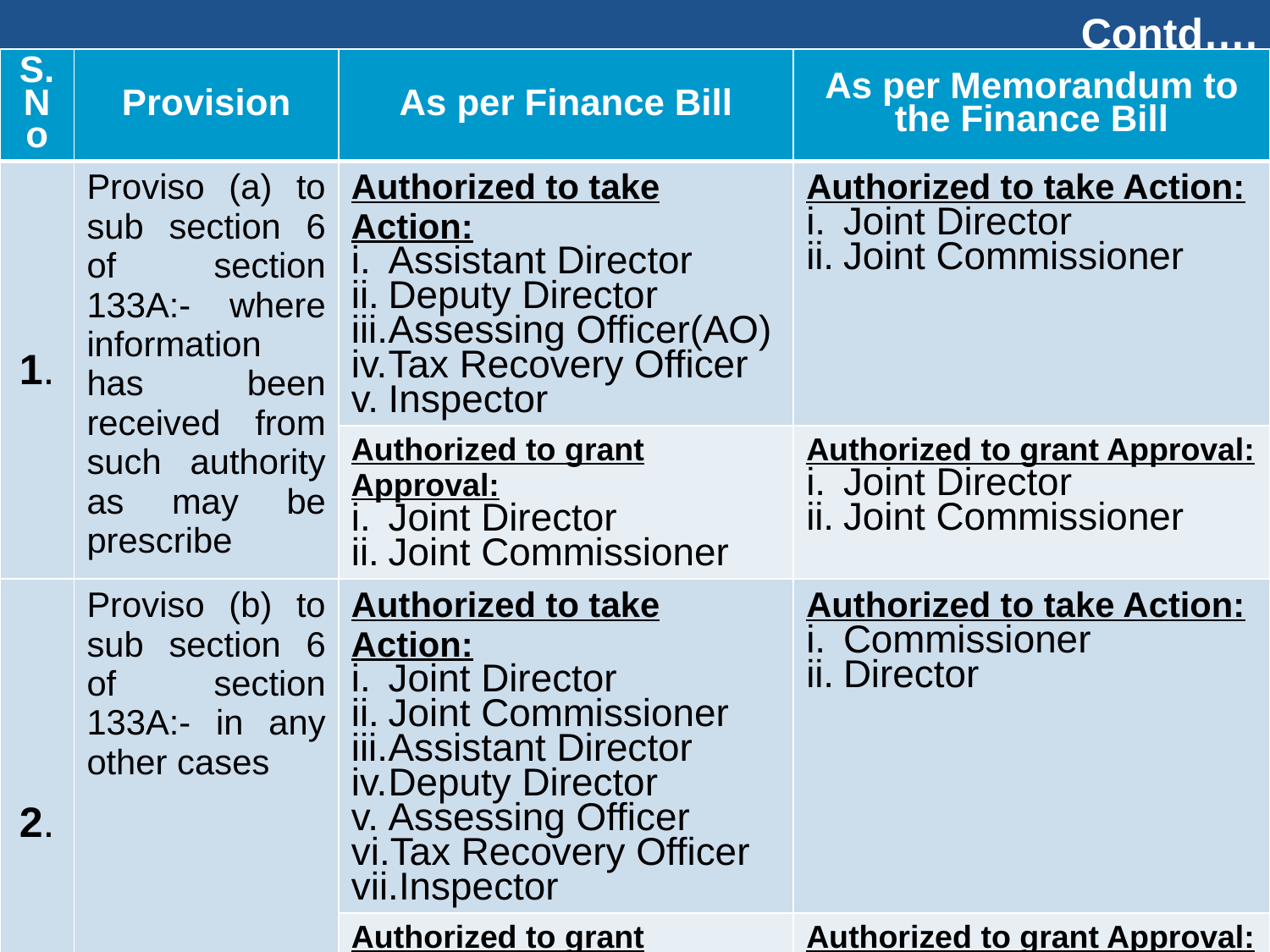

# Contd….
| S. No | Provision | As per Finance Bill | As per Memorandum to the Finance Bill |
| --- | --- | --- | --- |
| 1. | Proviso (a) to sub section 6 of section 133A:- where information has been received from such authority as may be prescribe | Authorized to take Action: Assistant Director Deputy Director Assessing Officer(AO) Tax Recovery Officer Inspector | Authorized to take Action: Joint Director Joint Commissioner |
|  |  | Authorized to grant Approval: Joint Director Joint Commissioner | Authorized to grant Approval: Joint Director Joint Commissioner |
| 2. | Proviso (b) to sub section 6 of section 133A:- in any other cases | Authorized to take Action: Joint Director Joint Commissioner Assistant Director Deputy Director Assessing Officer Tax Recovery Officer Inspector | Authorized to take Action: Commissioner Director |
|  |  | Authorized to grant Approval: Director Commissioner | Authorized to grant Approval: Director Commissioner |
|  |
| --- |
135